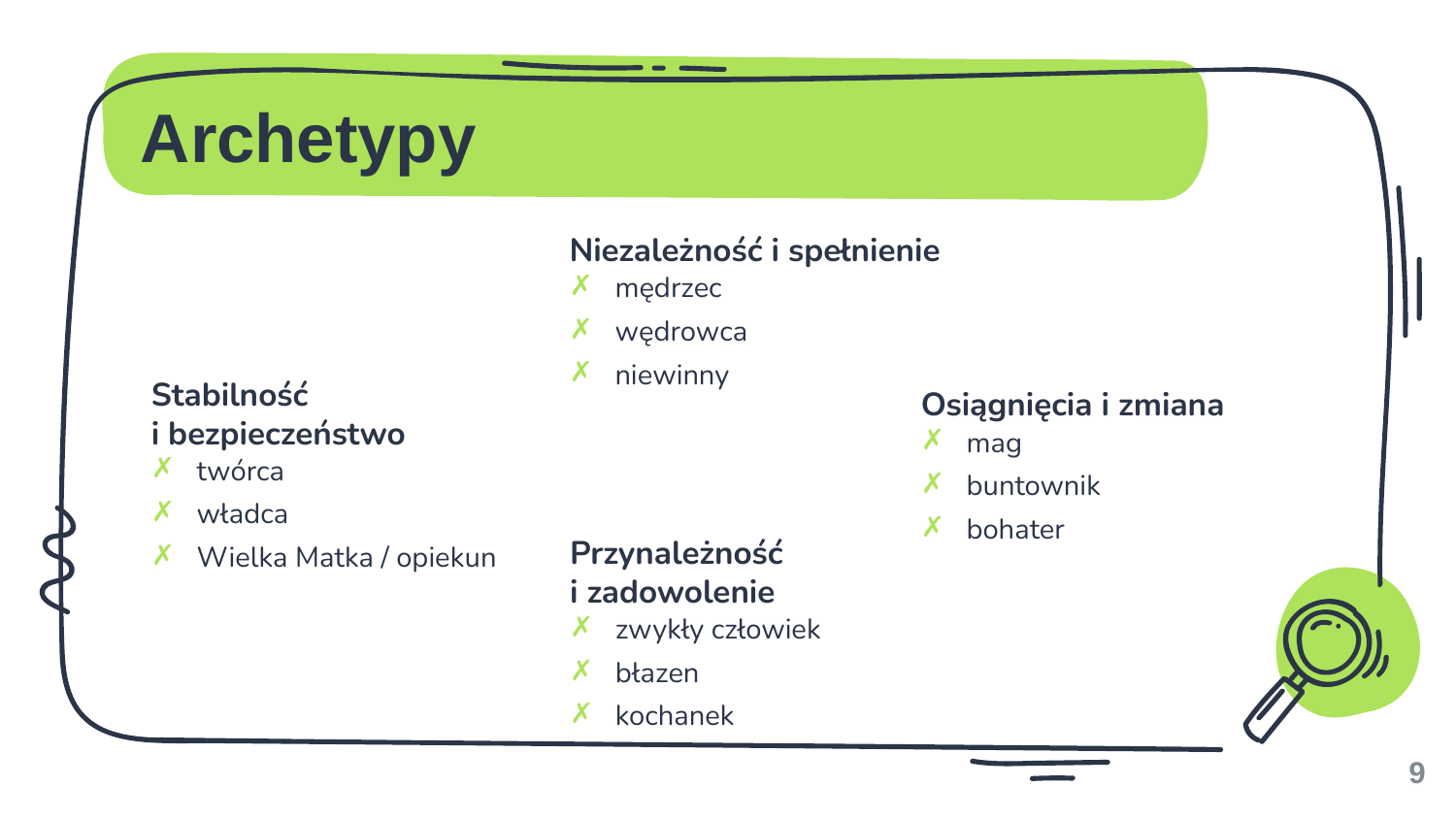

# Archetypy
Niezależność i spełnienie
mędrzec
wędrowca
niewinny
Stabilność
i bezpieczeństwo
twórca
władca
Wielka Matka / opiekun
Osiągnięcia i zmiana
mag
buntownik
bohater
Przynależność
i zadowolenie
zwykły człowiek
błazen
kochanek

9